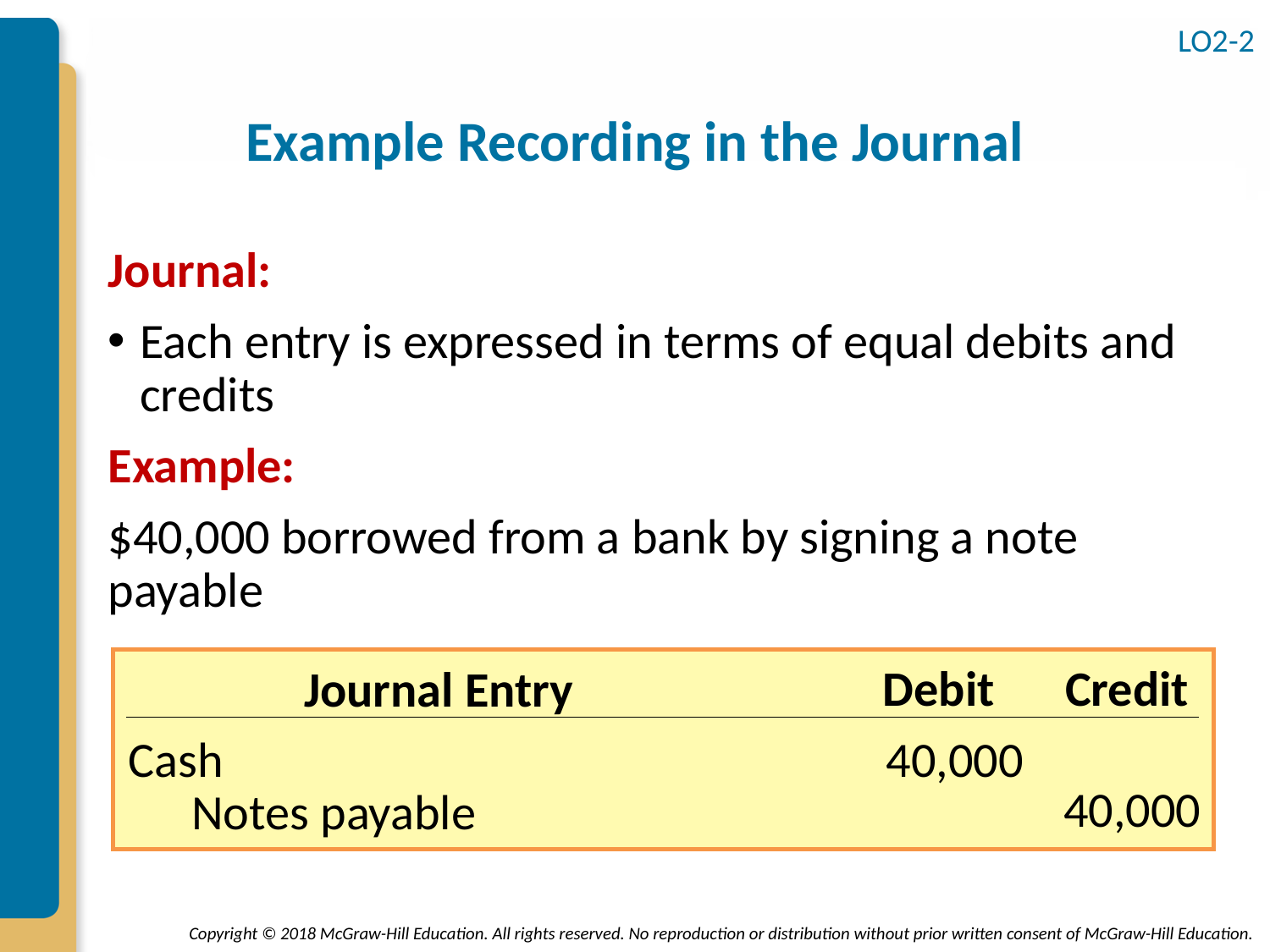

LO2-2
# Example Recording in the Journal
Journal:
Each entry is expressed in terms of equal debits and credits
Example:
$40,000 borrowed from a bank by signing a note payable

Debit
Credit
Journal Entry
Cash
40,000
40,000
Notes payable